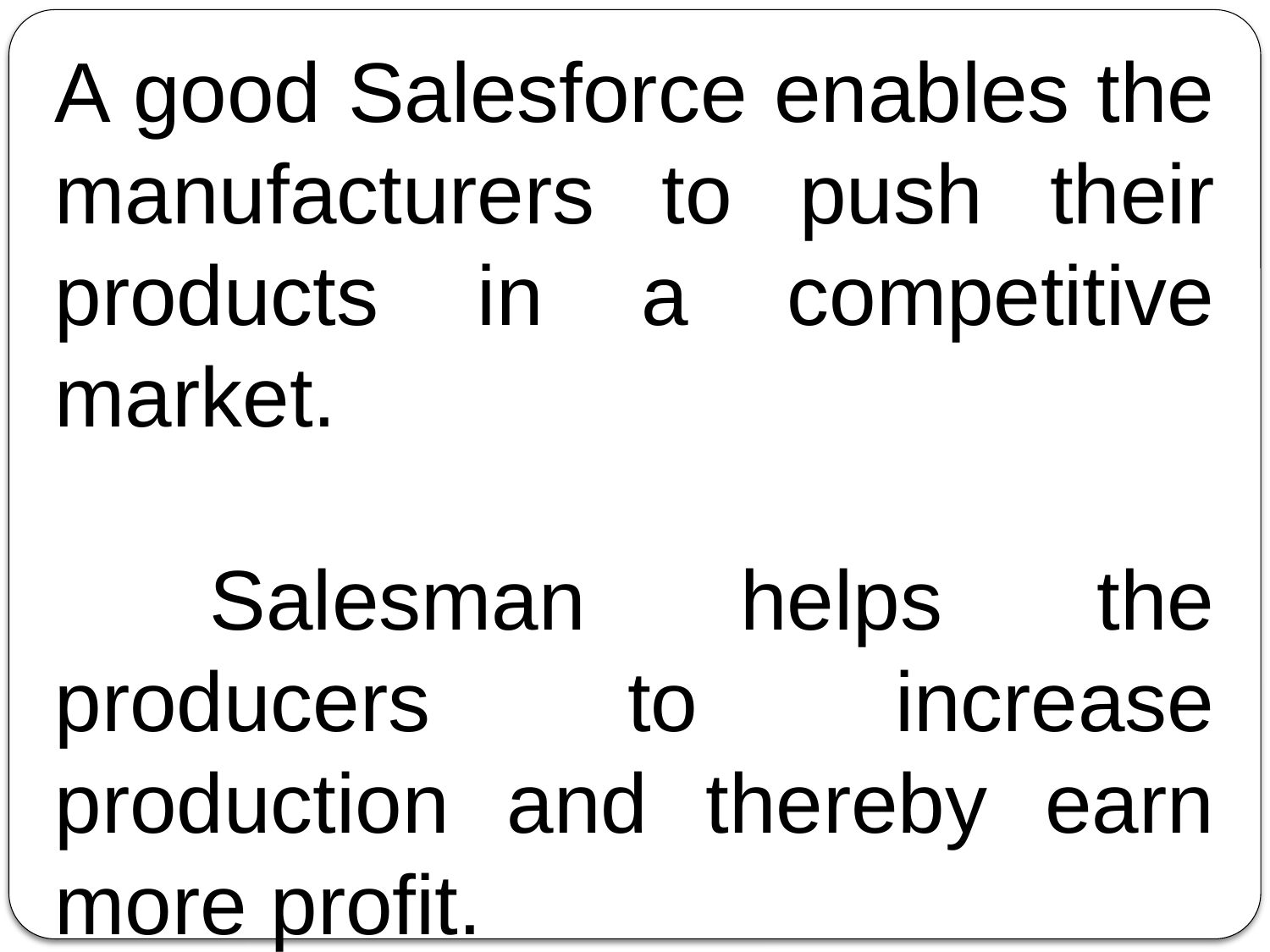

A good Salesforce enables the manufacturers to push their products in a competitive market.

 Salesman helps the producers to increase production and thereby earn more profit.